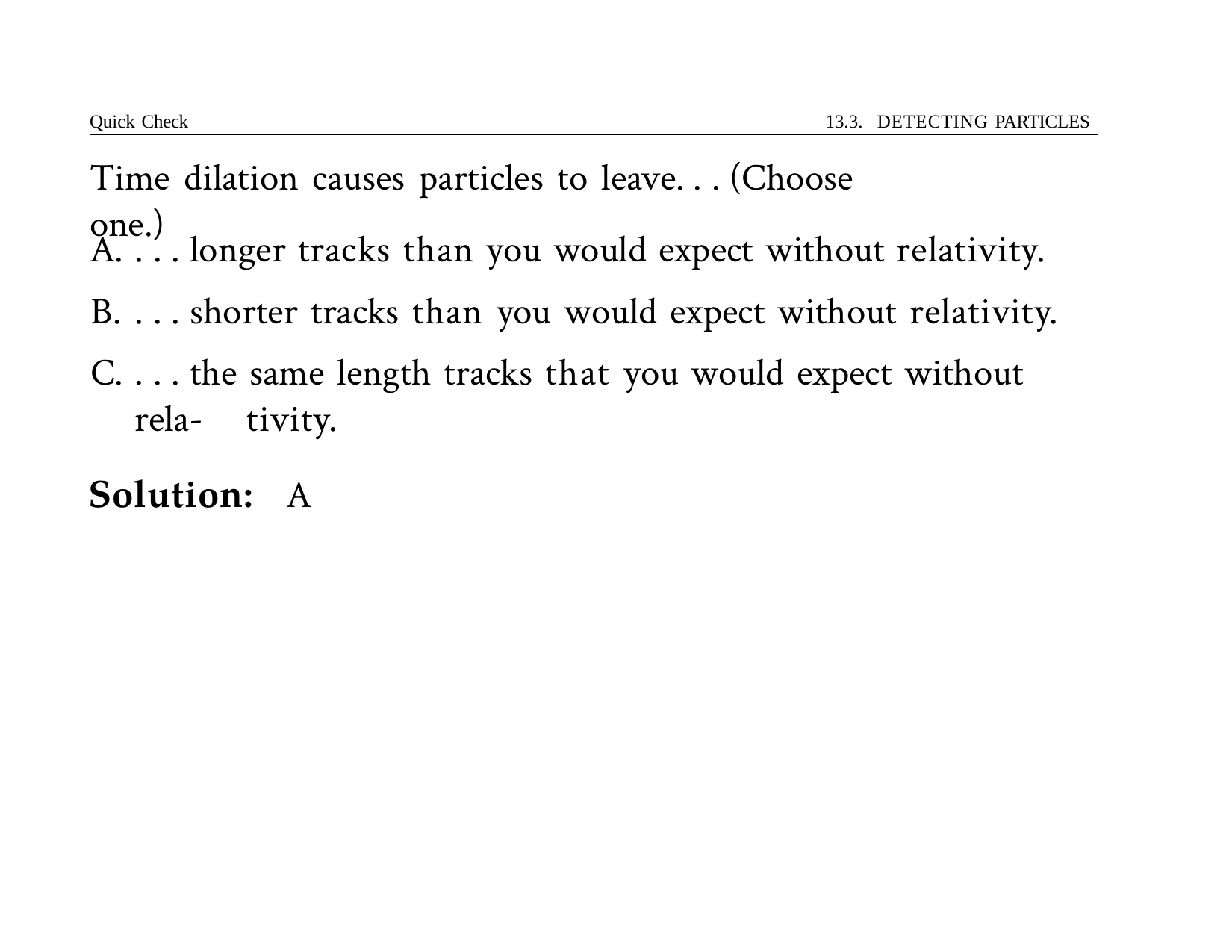

Quick Check	13.3.  DETECTING PARTICLES

# Time dilation causes particles to leave. . . (Choose one.)
. . . longer tracks than you would expect without relativity.
. . . shorter tracks than you would expect without relativity.
. . . the same length tracks that you would expect without rela- 	tivity.
Solution:	A